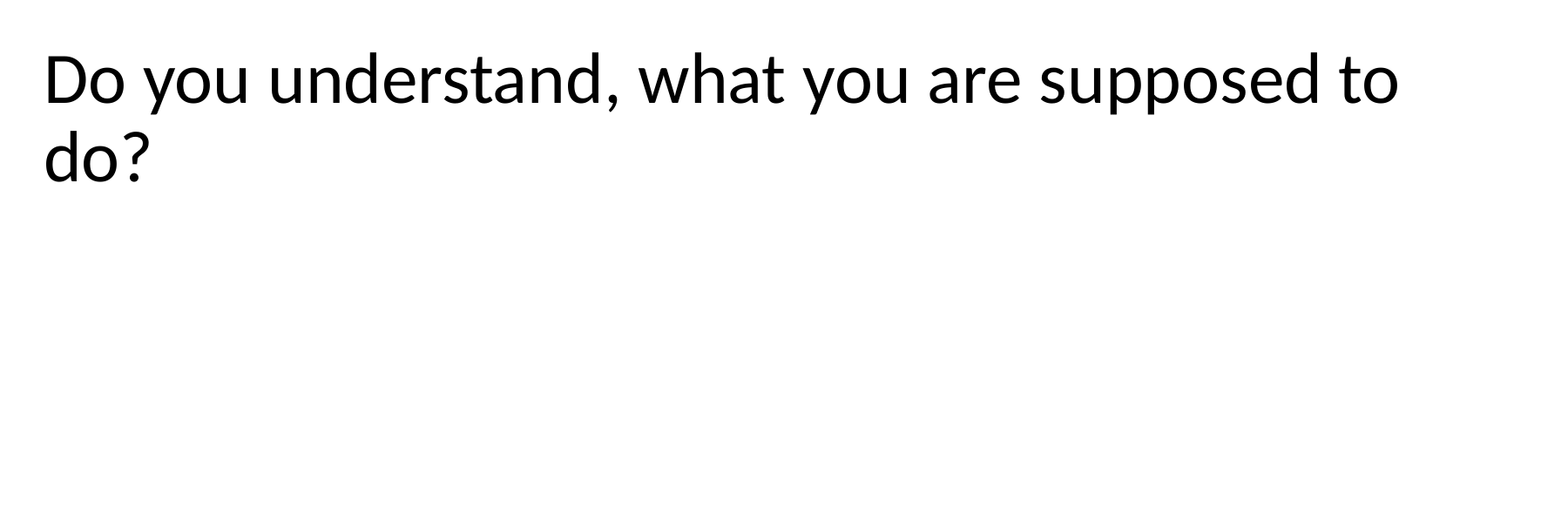

Do you understand, what you are supposed to do?